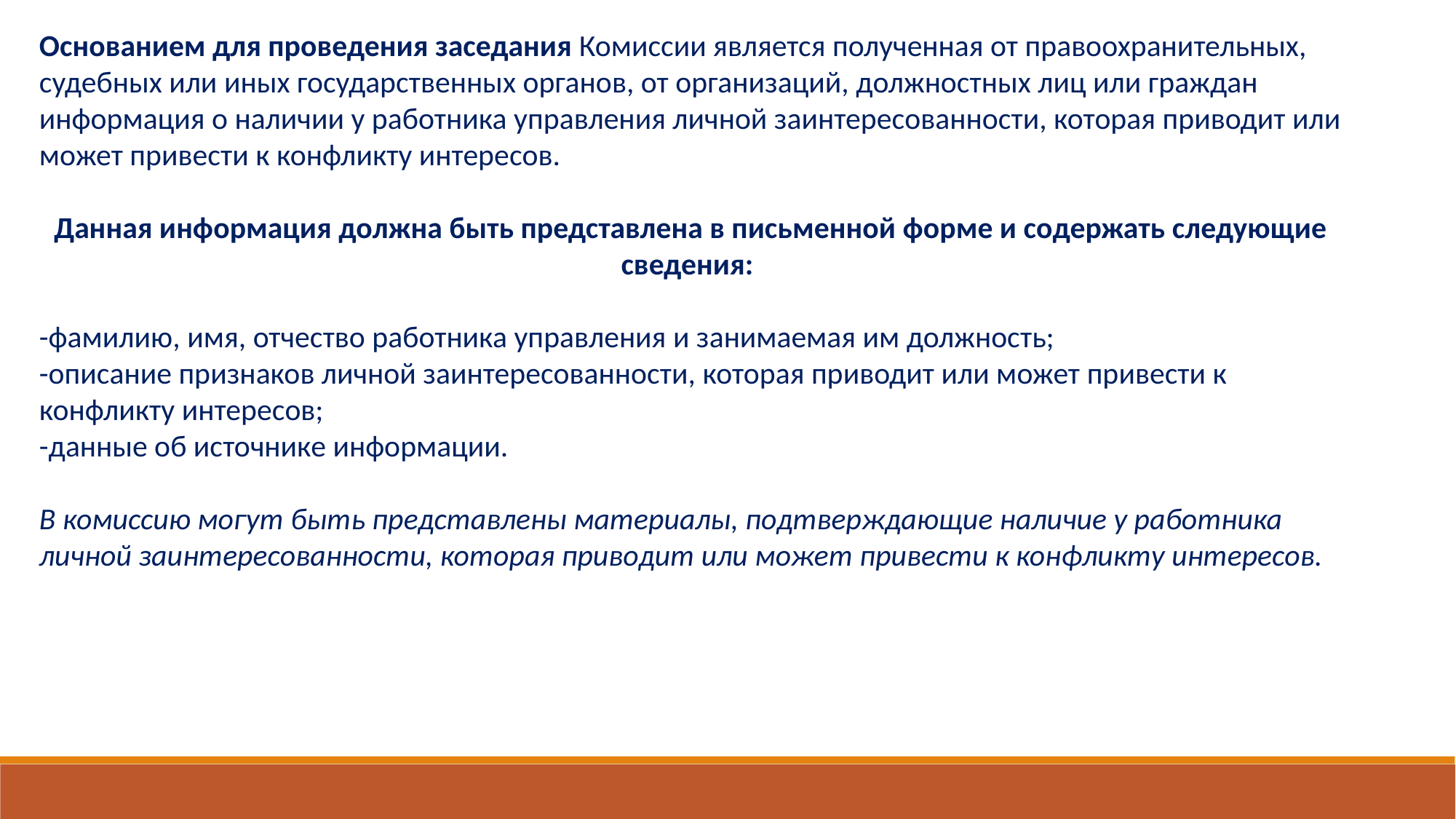

Основанием для проведения заседания Комиссии является полученная от правоохранительных, судебных или иных государственных органов, от организаций, должностных лиц или граждан информация о наличии у работника управления личной заинтересованности, которая приводит или может привести к конфликту интересов.

Данная информация должна быть представлена в письменной форме и содержать следующие сведения:

-фамилию, имя, отчество работника управления и занимаемая им должность;
-описание признаков личной заинтересованности, которая приводит или может привести к конфликту интересов;
-данные об источнике информации.

В комиссию могут быть представлены материалы, подтверждающие наличие у работника личной заинтересованности, которая приводит или может привести к конфликту интересов.